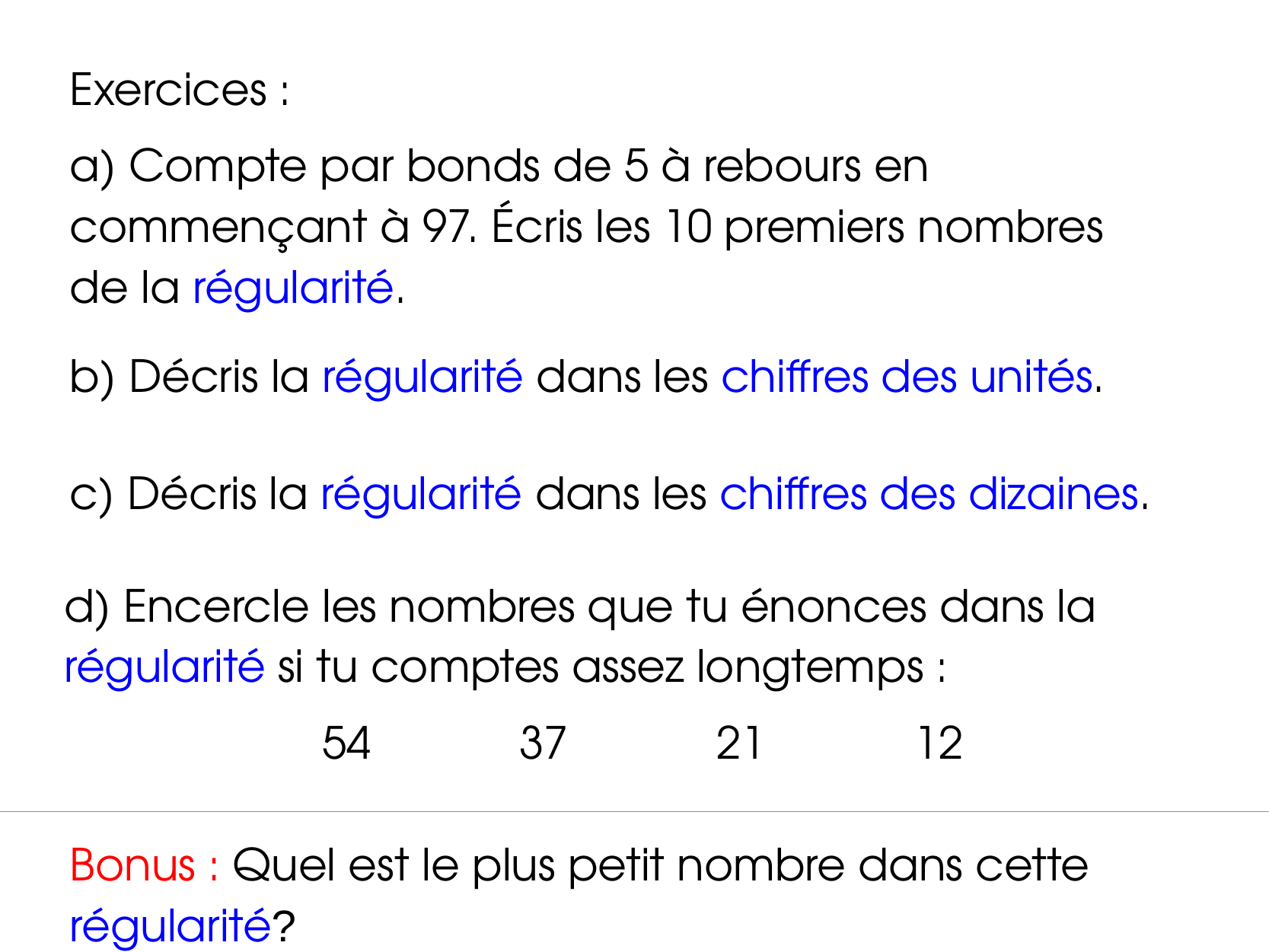

Exercices :
a) Compte par bonds de 5 à rebours en commençant à 97. Écris les 10 premiers nombres de la régularité.
b) Décris la régularité dans les chiffres des unités.
c) Décris la régularité dans les chiffres des dizaines.
d) Encercle les nombres que tu énonces dans la régularité si tu comptes assez longtemps :
54            37            21            12
Bonus : Quel est le plus petit nombre dans cette régularité?